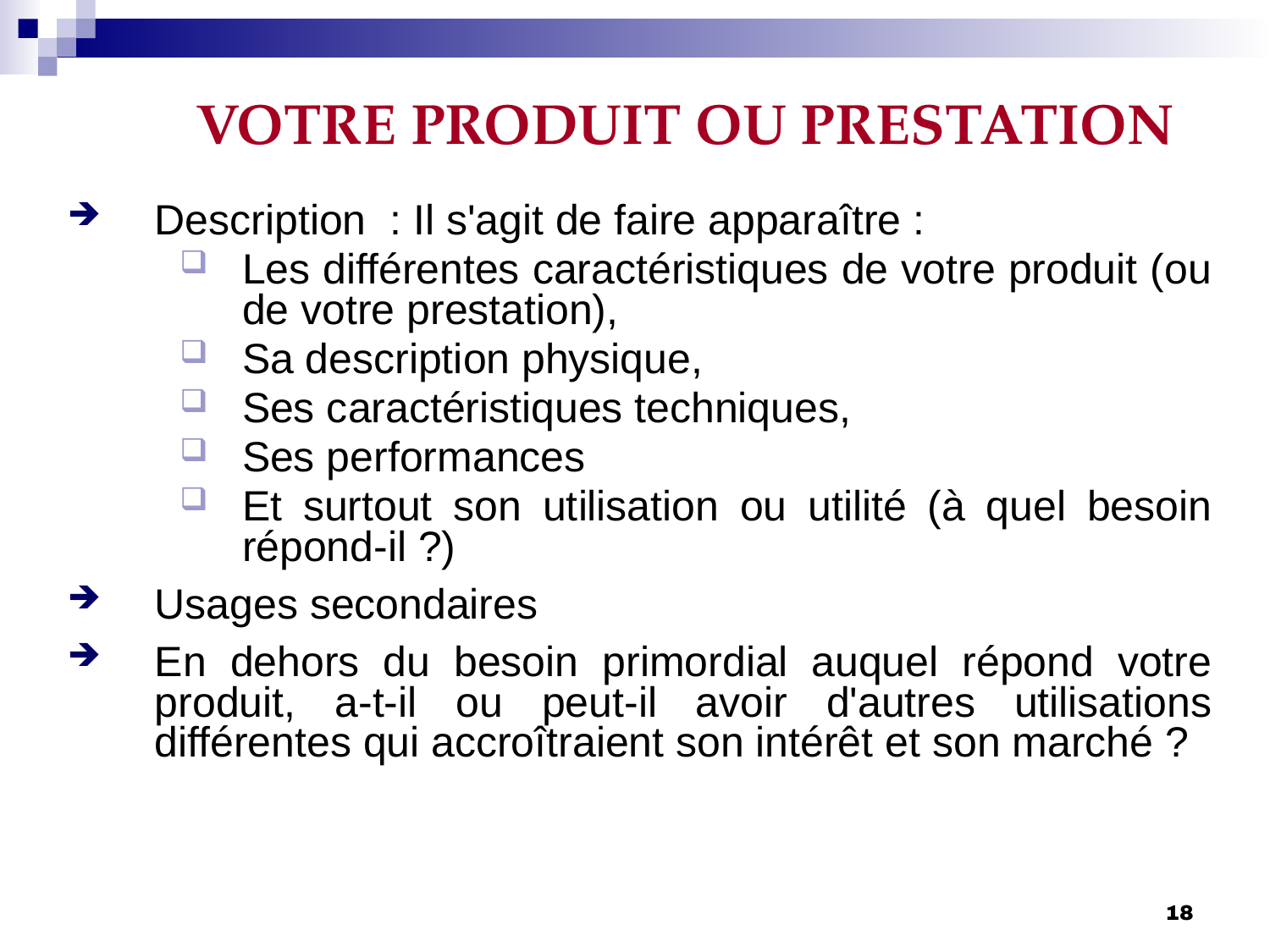

# VOTRE PRODUIT OU PRESTATION
Description  : Il s'agit de faire apparaître :
Les différentes caractéristiques de votre produit (ou de votre prestation),
Sa description physique,
Ses caractéristiques techniques,
Ses performances
Et surtout son utilisation ou utilité (à quel besoin répond-il ?)
Usages secondaires
En dehors du besoin primordial auquel répond votre produit, a-t-il ou peut-il avoir d'autres utilisations différentes qui accroîtraient son intérêt et son marché ?
18